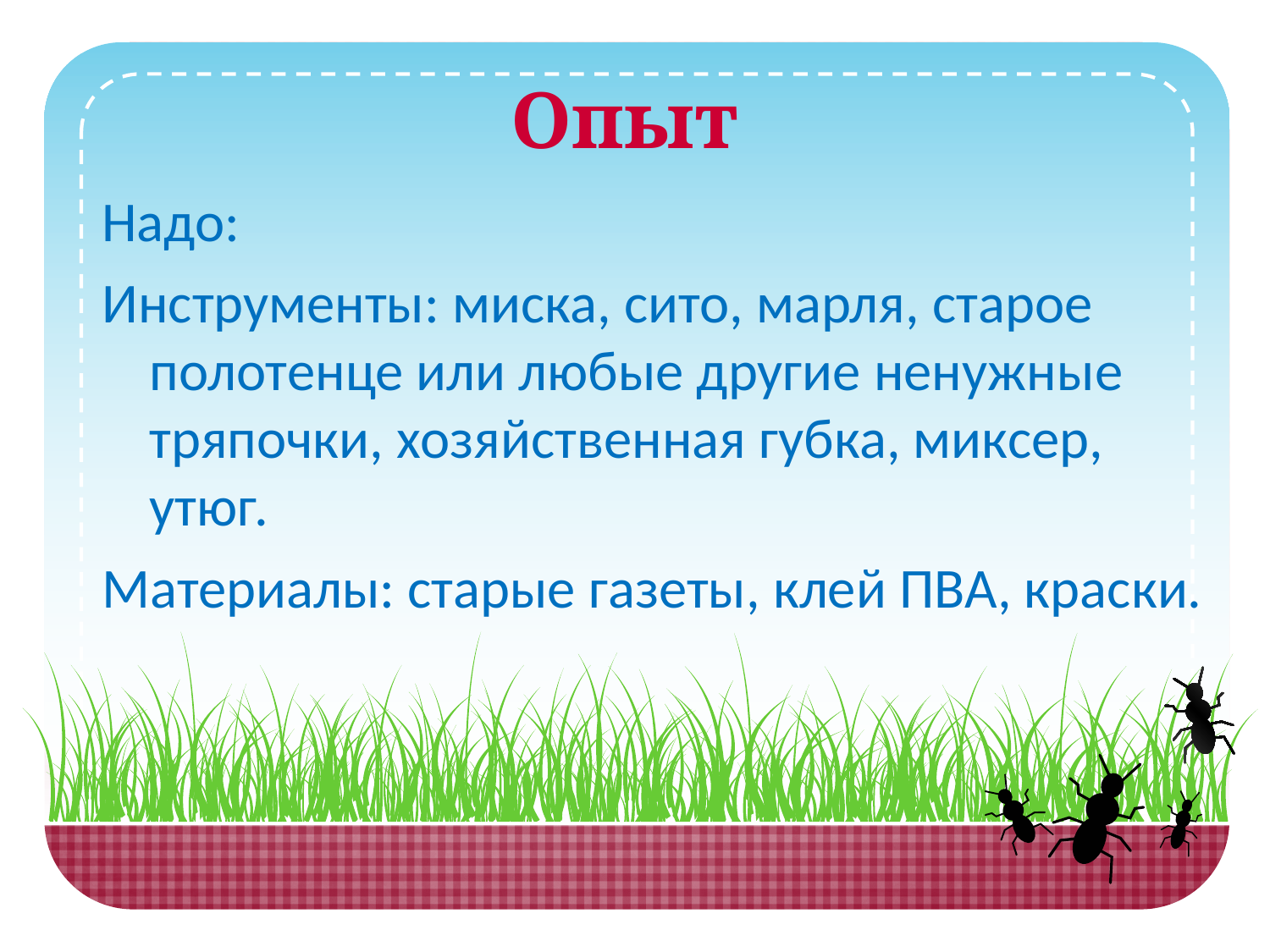

Опыт
Надо:
Инструменты: миска, сито, марля, старое полотенце или любые другие ненужные тряпочки, хозяйственная губка, миксер, утюг.
Материалы: старые газеты, клей ПВА, краски.